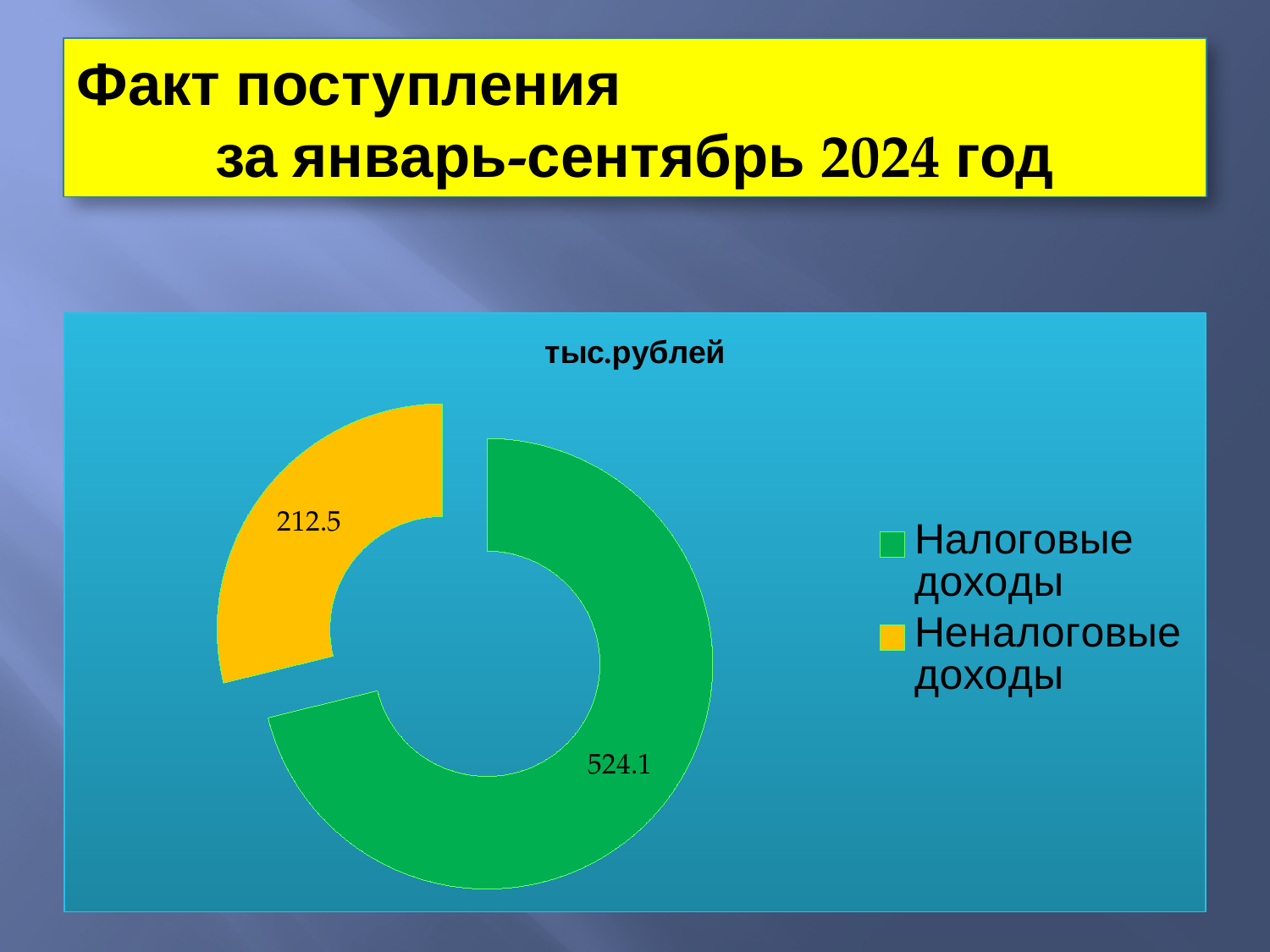

# Факт поступления                                       за январь-сентябрь 2024 год

### Chart: тыс.рублей

| Category | тыс.рублей |
|---|---|
| Налоговые доходы | 524.1 |
| Неналоговые доходы | 212.5 |